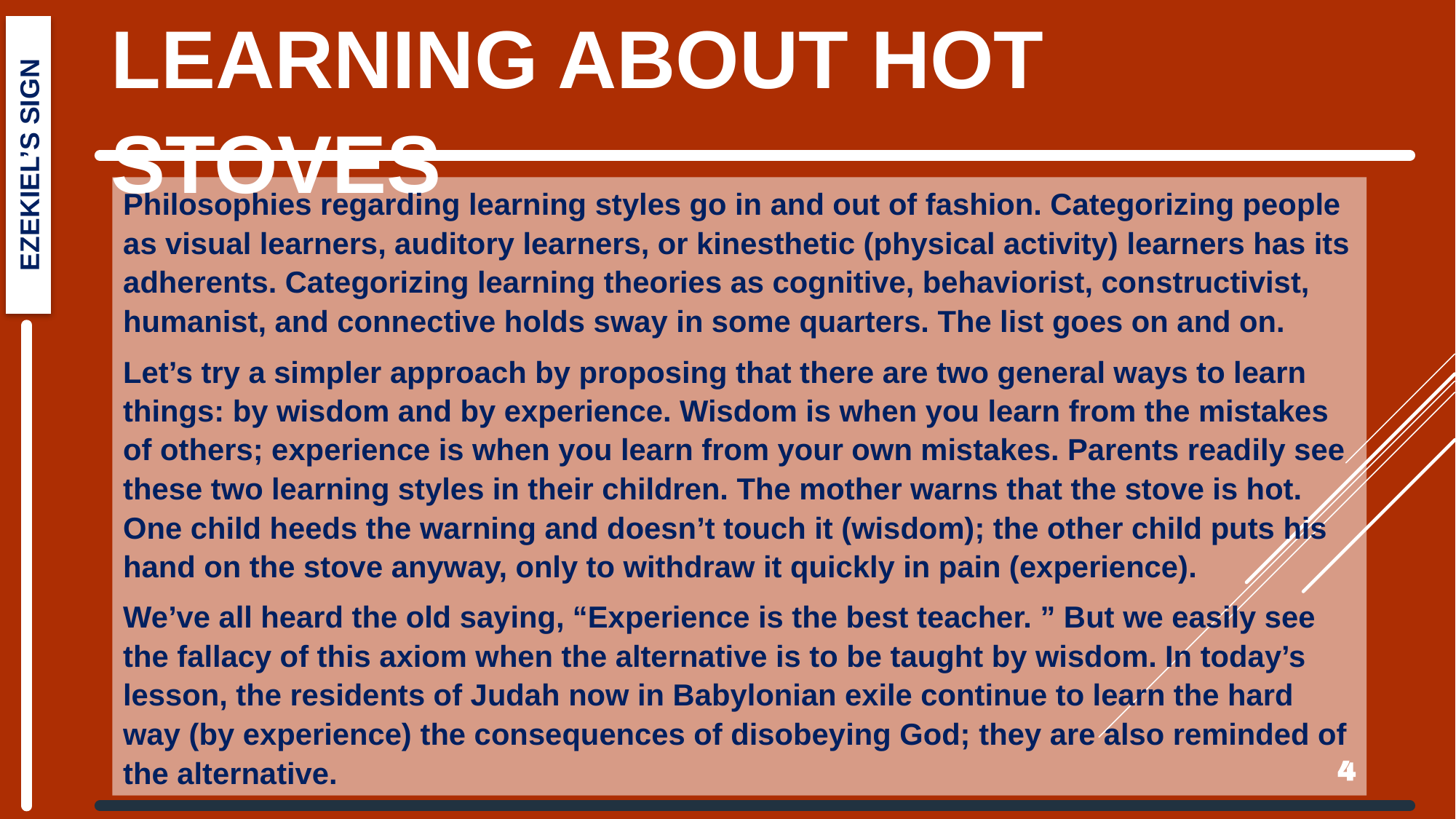

# Learning about Hot Stoves
EZEKIEL’S SIGN
Philosophies regarding learning styles go in and out of fashion. Categorizing people as visual learners, auditory learners, or kinesthetic (physical activity) learners has its adherents. Categorizing learning theories as cognitive, behaviorist, con­structivist, humanist, and connective holds sway in some quarters. The list goes on and on.

Let’s try a simpler approach by proposing that there are two general ways to learn things: by wis­dom and by experience. Wisdom is when you learn from the mistakes of others; experience is when you learn from your own mistakes. Parents read­ily see these two learning styles in their children. The mother warns that the stove is hot. One child heeds the warning and doesn’t touch it (wisdom); the other child puts his hand on the stove anyway, only to withdraw it quickly in pain (experience).

We’ve all heard the old saying, “Experience is the best teacher. ” But we easily see the fallacy of this axiom when the alternative is to be taught by wisdom. In today’s lesson, the residents of Judah now in Babylonian exile continue to learn the hard way (by experience) the consequences of disobey­ing God; they are also reminded of the alternative.
4